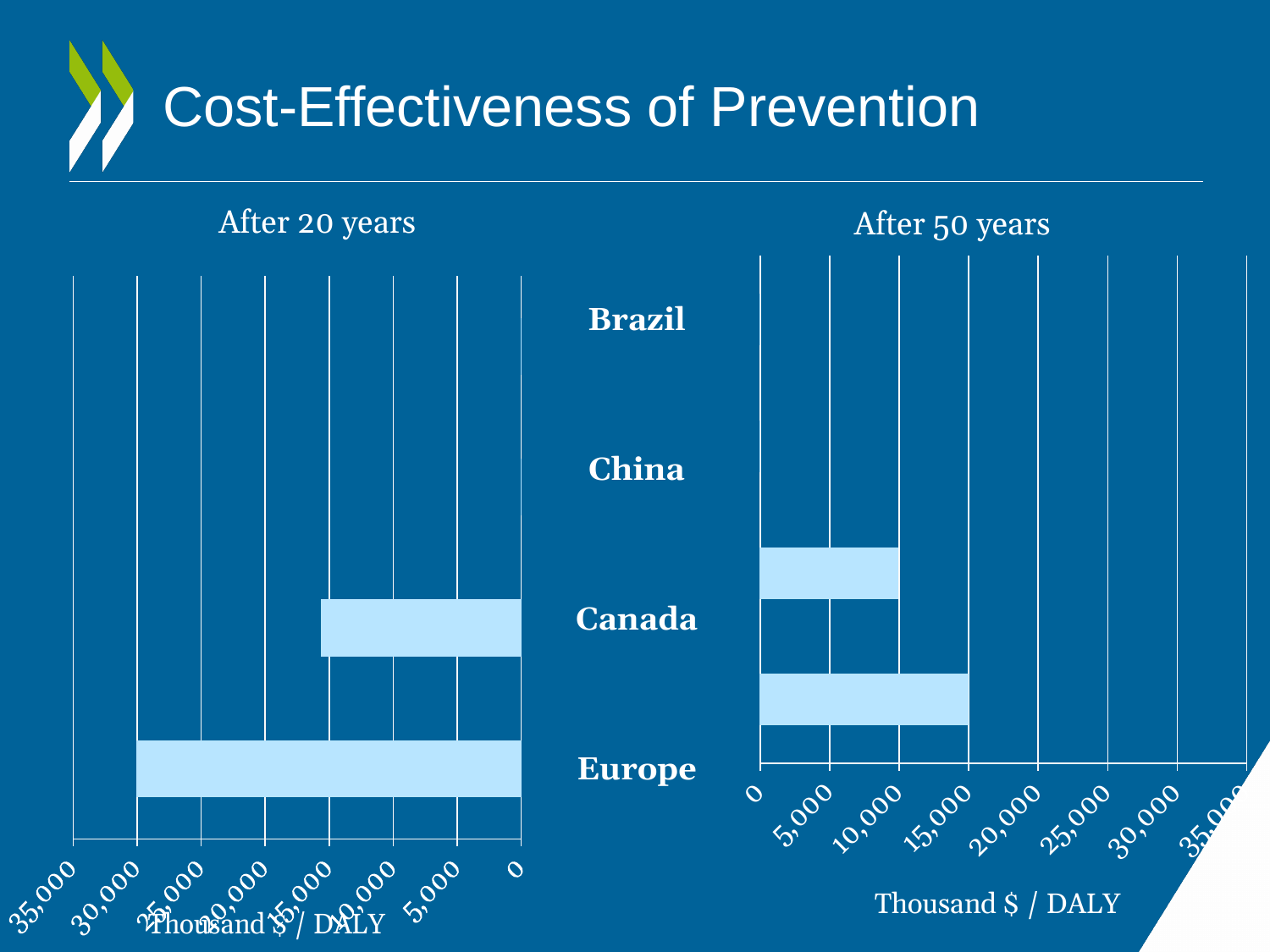

# Cost-Effectiveness of Prevention
After 20 years
After 50 years

### Chart

| Category | 50 years |
|---|---|
| Europe | 14957.926169270044 |
| Canada | 9894.104957511012 |
| China | 0.0 |
| Brazil | 0.0 |
| Brazil |
| --- |
| China |
| Canada |
| Europe |

### Chart

| Category | 20 years |
|---|---|
| Europe | 30038.507698809222 |
| Canada | 15581.718350318317 |
| China | 0.0 |
| Brazil | 0.0 |